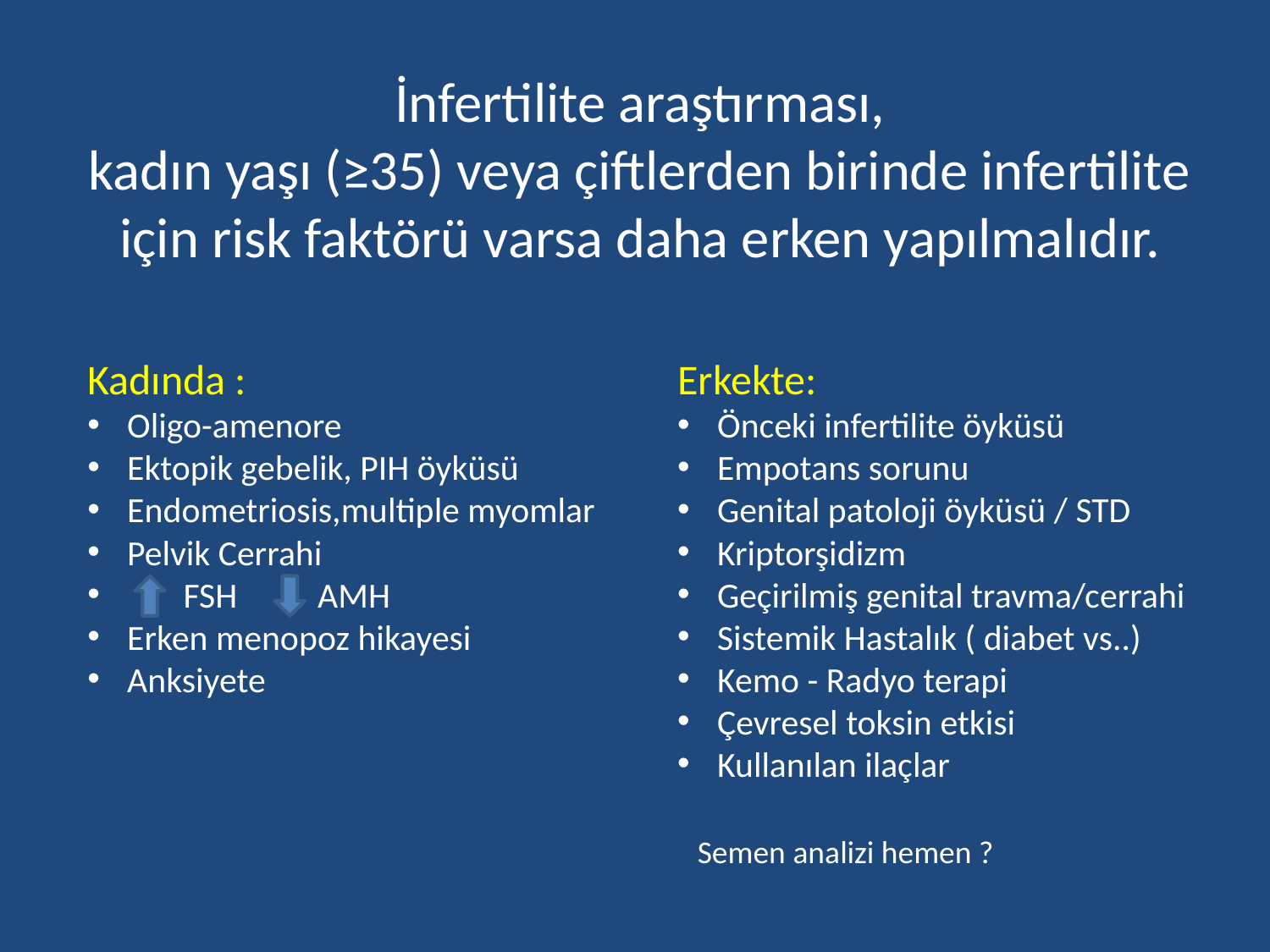

# İnfertilite araştırması, kadın yaşı (≥35) veya çiftlerden birinde infertilite için risk faktörü varsa daha erken yapılmalıdır.
Kadında :
Oligo-amenore
Ektopik gebelik, PIH öyküsü
Endometriosis,multiple myomlar
Pelvik Cerrahi
       FSH          AMH
Erken menopoz hikayesi
Anksiyete

Erkekte:
Önceki infertilite öyküsü
Empotans sorunu
Genital patoloji öyküsü / STD
Kriptorşidizm
Geçirilmiş genital travma/cerrahi
Sistemik Hastalık ( diabet vs..)
Kemo - Radyo terapi
Çevresel toksin etkisi
Kullanılan ilaçlar

Semen analizi hemen ?